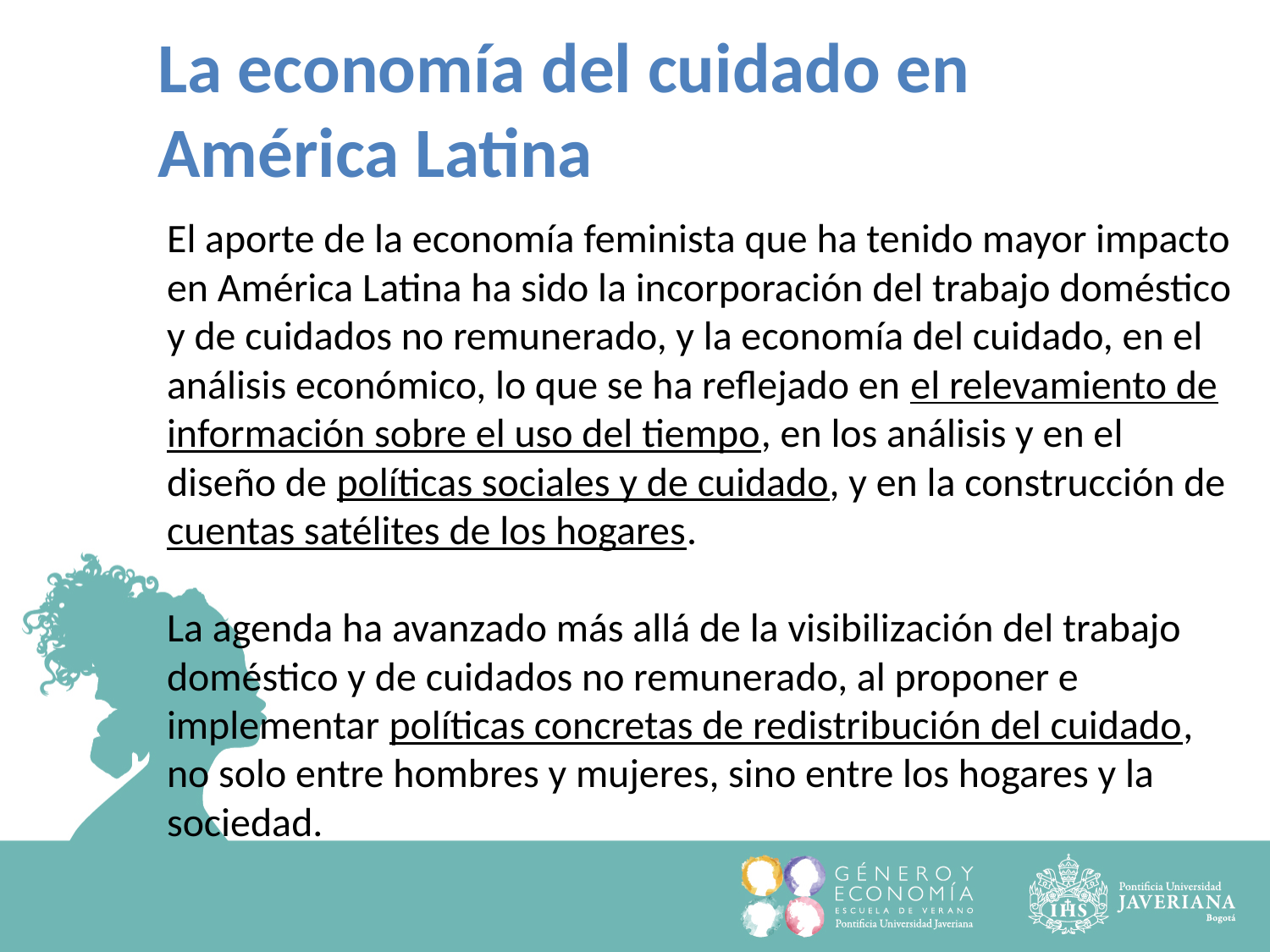

La economía del cuidado en América Latina
El aporte de la economía feminista que ha tenido mayor impacto en América Latina ha sido la incorporación del trabajo doméstico y de cuidados no remunerado, y la economía del cuidado, en el análisis económico, lo que se ha reflejado en el relevamiento de información sobre el uso del tiempo, en los análisis y en el diseño de políticas sociales y de cuidado, y en la construcción de cuentas satélites de los hogares.

La agenda ha avanzado más allá de la visibilización del trabajo doméstico y de cuidados no remunerado, al proponer e implementar políticas concretas de redistribución del cuidado, no solo entre hombres y mujeres, sino entre los hogares y la sociedad.